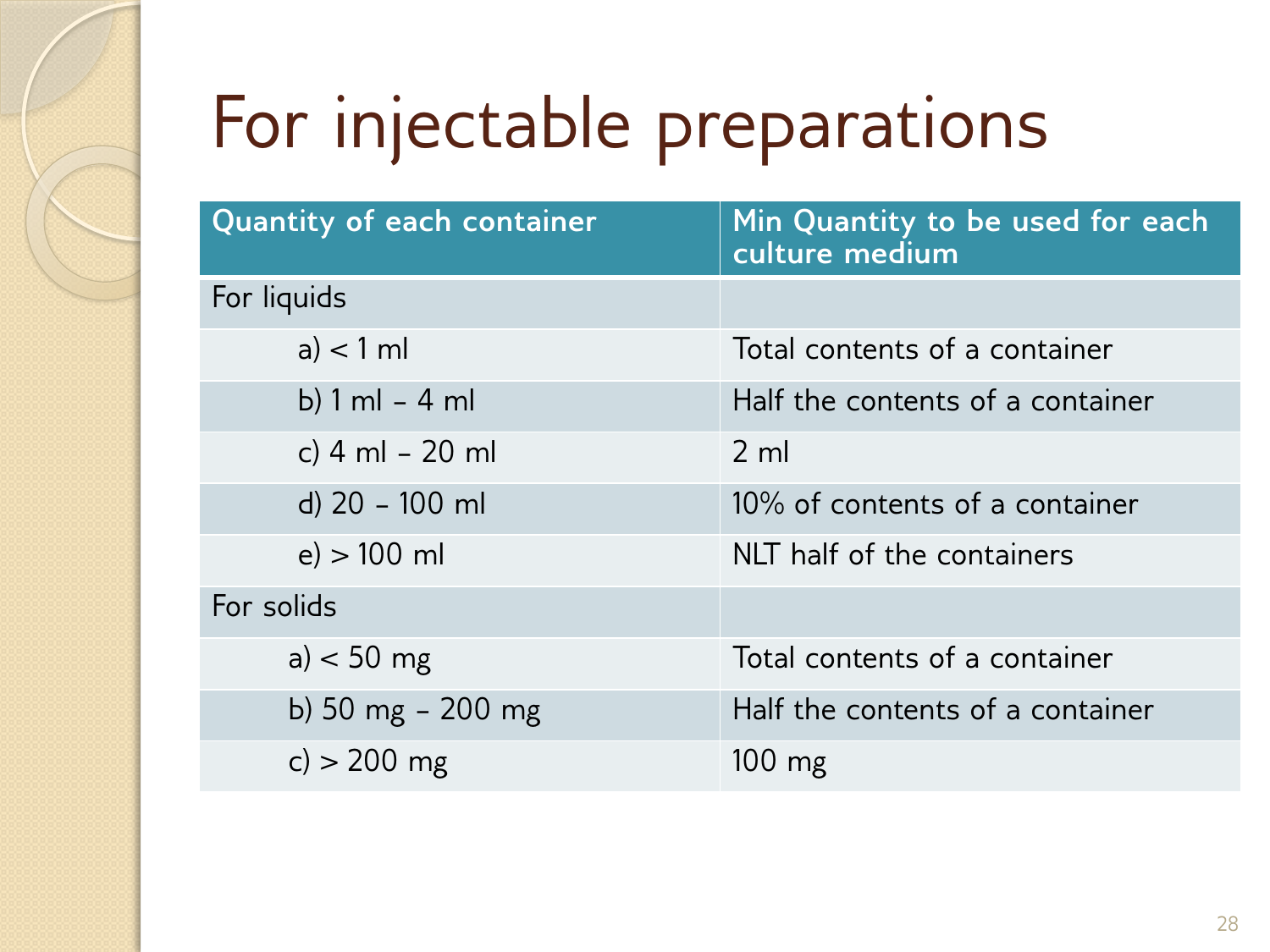

# For injectable preparations
| Quantity of each container | Min Quantity to be used for each culture medium |
| --- | --- |
| For liquids |  |
| a) < 1 ml | Total contents of a container |
| b) 1 ml – 4 ml | Half the contents of a container |
| c) 4 ml – 20 ml | 2 ml |
| d) 20 – 100 ml | 10% of contents of a container |
| e) > 100 ml | NLT half of the containers |
| For solids |  |
| a) < 50 mg | Total contents of a container |
| b) 50 mg – 200 mg | Half the contents of a container |
| c) > 200 mg | 100 mg |
28